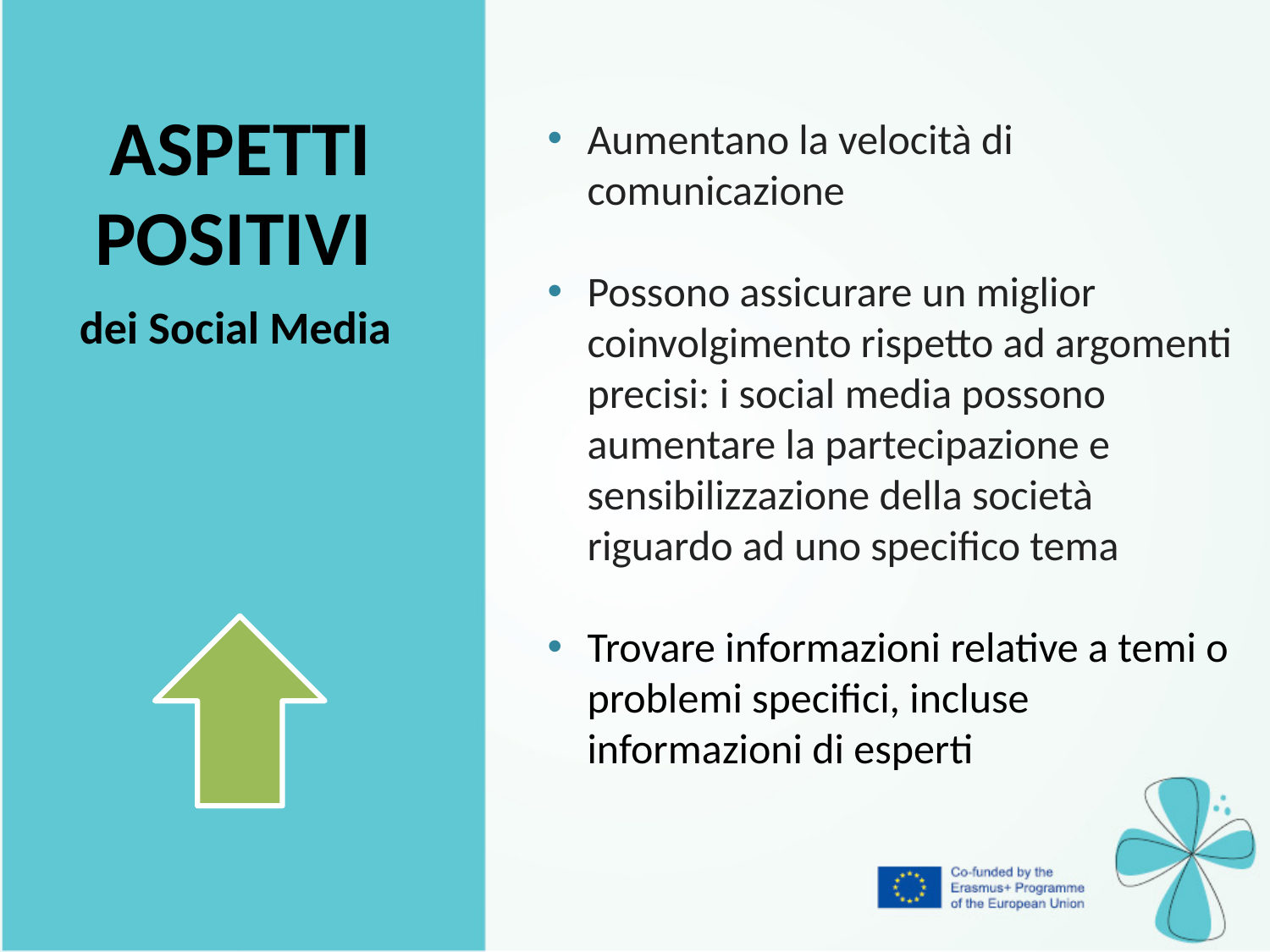

| ASPETTI POSITIVI dei Social Media |
| --- |
Aumentano la velocità di comunicazione

Possono assicurare un miglior coinvolgimento rispetto ad argomenti precisi: i social media possono aumentare la partecipazione e sensibilizzazione della società riguardo ad uno specifico tema

Trovare informazioni relative a temi o problemi specifici, incluse informazioni di esperti